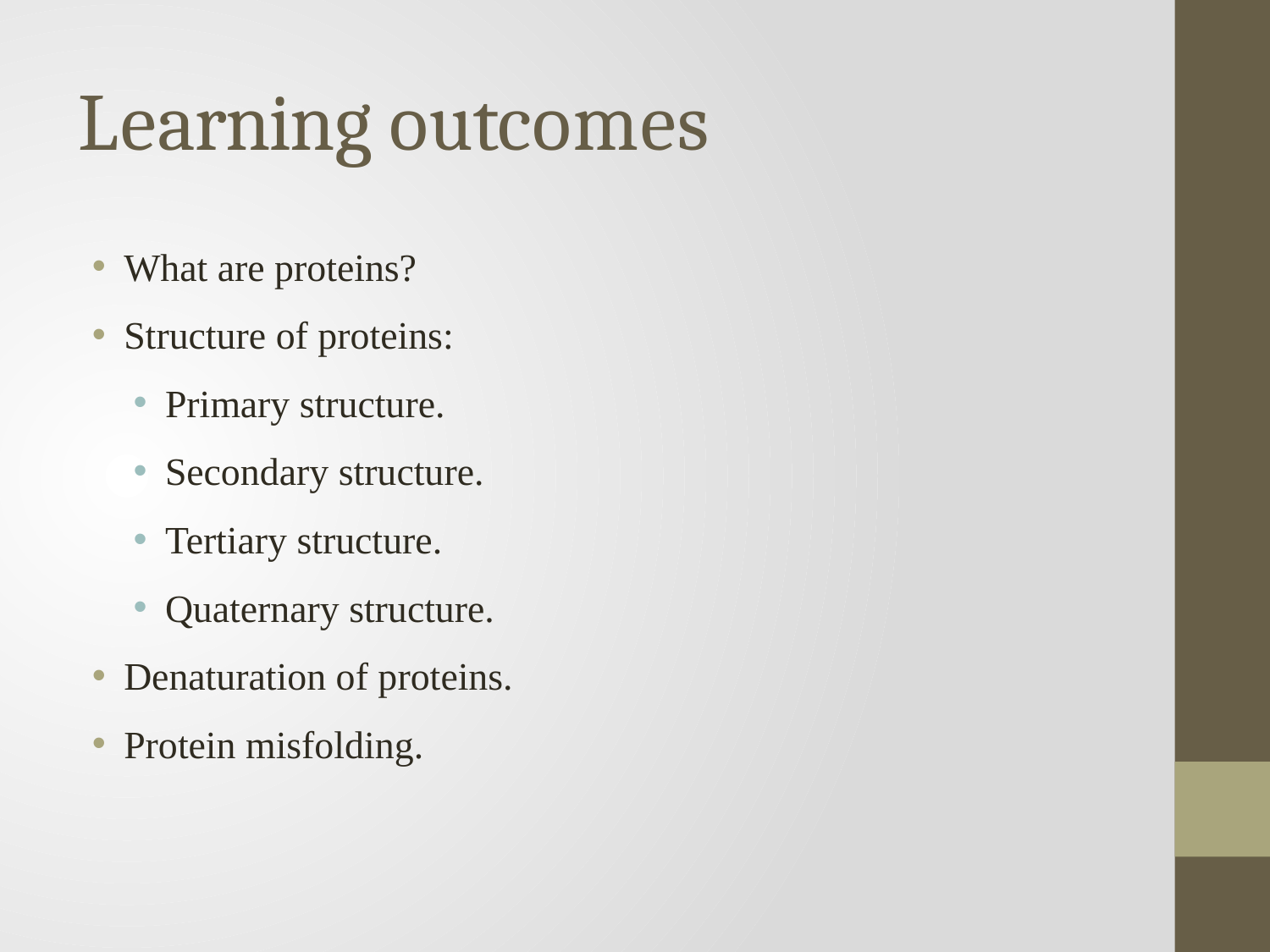

# Learning outcomes
What are proteins?
Structure of proteins:
Primary structure.
Secondary structure.
Tertiary structure.
Quaternary structure.
Denaturation of proteins.
Protein misfolding.